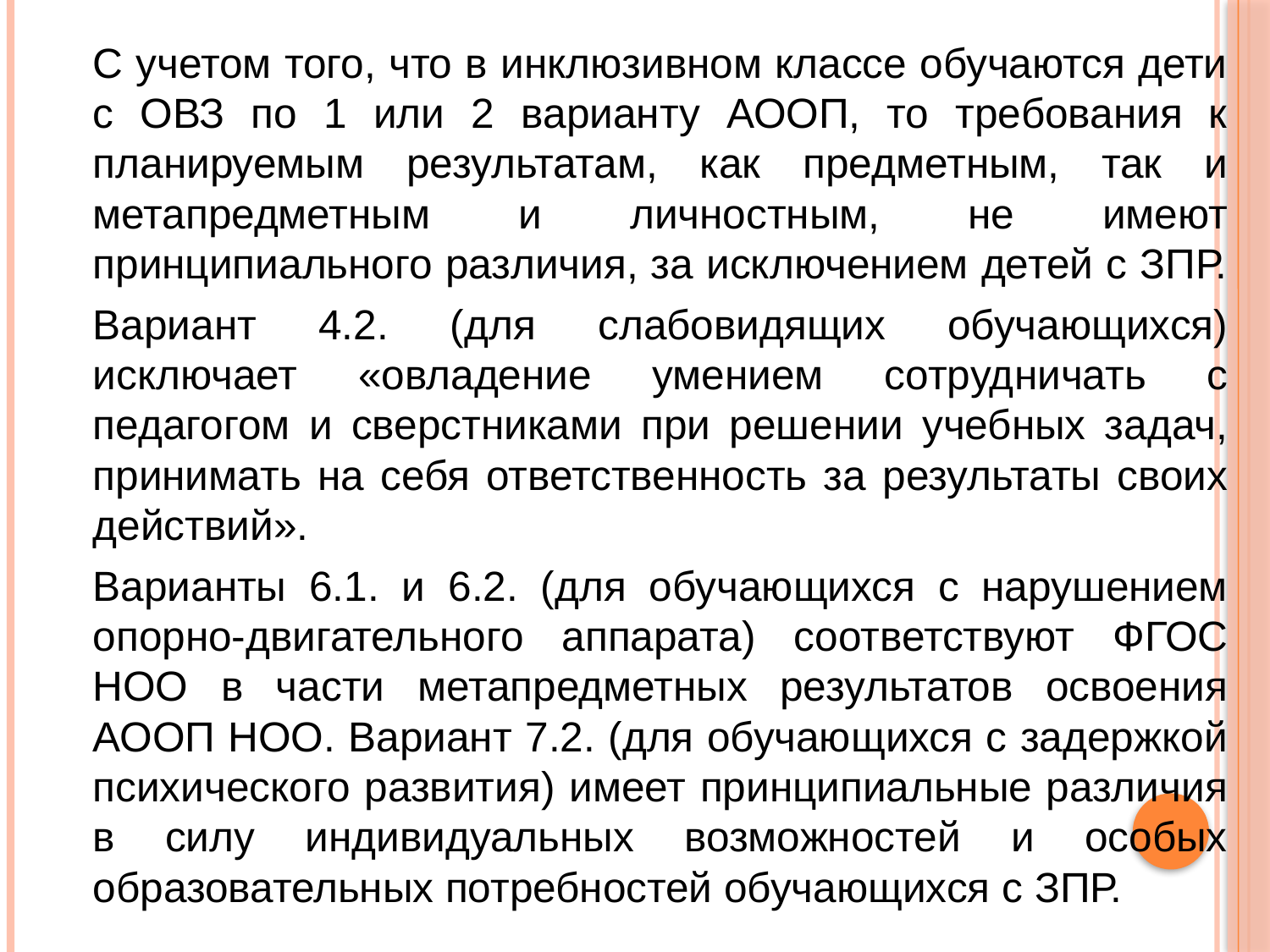

С учетом того, что в инклюзивном классе обучаются дети с ОВЗ по 1 или 2 варианту АООП, то требования к планируемым результатам, как предметным, так и метапредметным и личностным, не имеют принципиального различия, за исключением детей с ЗПР.
		Вариант 4.2. (для слабовидящих обучающихся) исключает «овладение умением сотрудничать с педагогом и сверстниками при решении учебных задач, принимать на себя ответственность за результаты своих действий».
		Варианты 6.1. и 6.2. (для обучающихся с нарушением опорно-двигательного аппарата) соответствуют ФГОС НОО в части метапредметных результатов освоения АООП НОО. Вариант 7.2. (для обучающихся с задержкой психического развития) имеет принципиальные различия в силу индивидуальных возможностей и особых образовательных потребностей обучающихся с ЗПР.